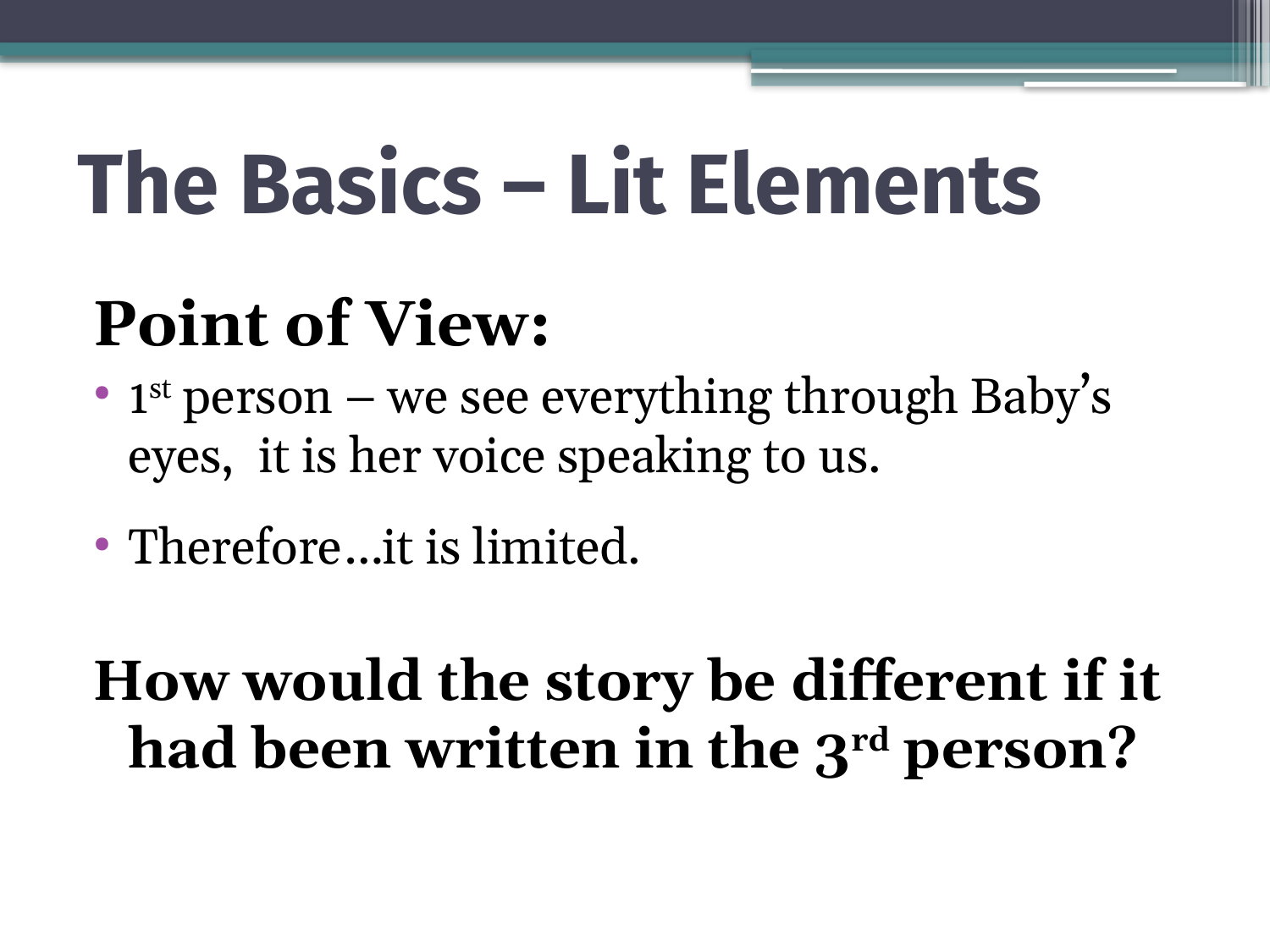

# The Basics – Lit Elements
Point of View:
1st person – we see everything through Baby’s eyes,  it is her voice speaking to us.

Therefore…it is limited.

How would the story be different if it had been written in the 3rd person?